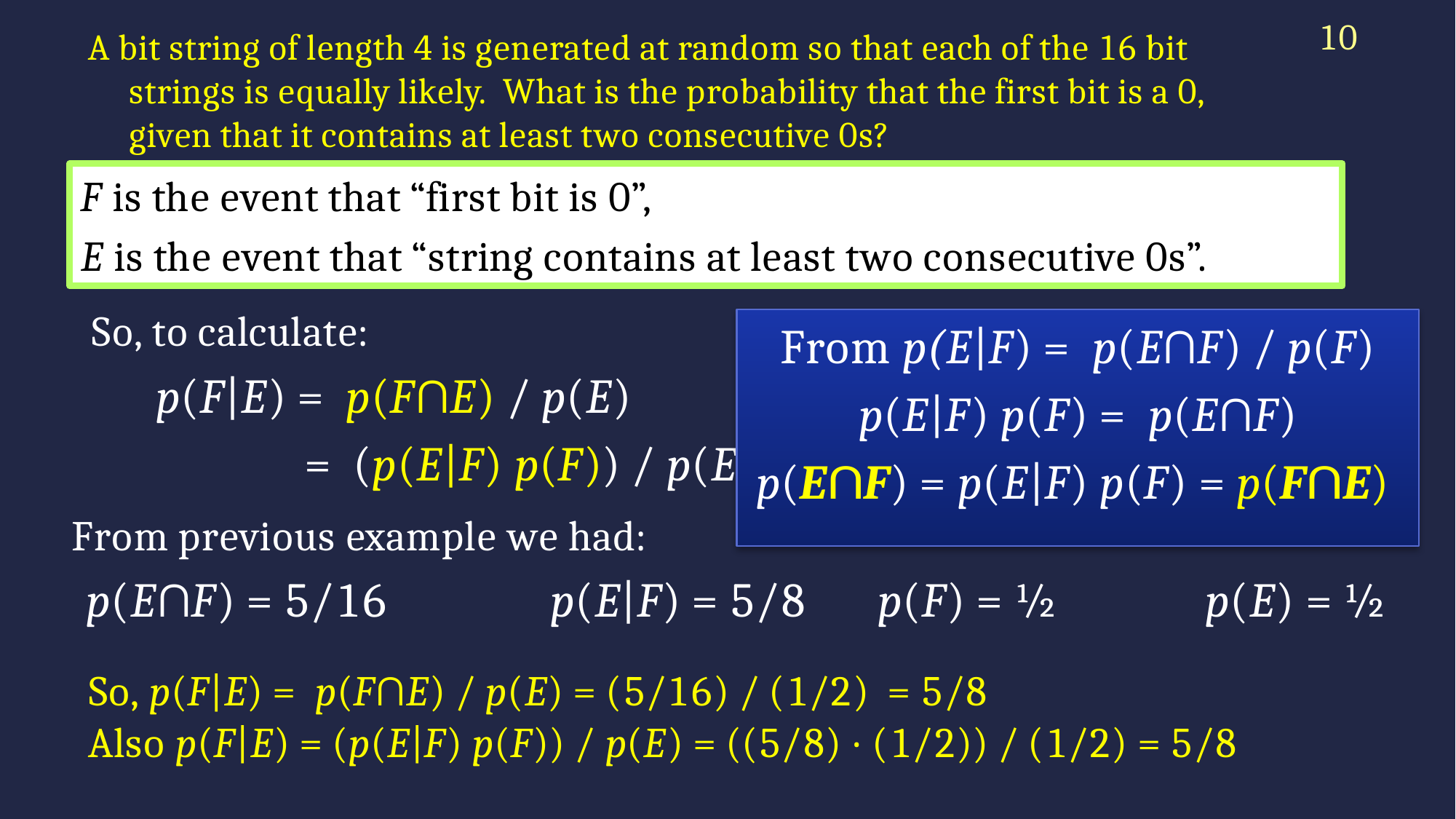

10
A bit string of length 4 is generated at random so that each of the 16 bit strings is equally likely.  What is the probability that the first bit is a 0, given that it contains at least two consecutive 0s?
F is the event that “first bit is 0”,
E is the event that “string contains at least two consecutive 0s”.
So, to calculate:
       p(F|E) =  p(F∩E) / p(E)
	 	      =  (p(E|F) p(F)) / p(E)
From p(E|F) =  p(E∩F) / p(F)
p(E|F) p(F) =  p(E∩F)
p(E∩F) = p(E|F) p(F) = p(F∩E)
From previous example we had:
  p(E∩F) = 5/16 		p(E|F) = 5/8	p(F) = ½		p(E) = ½
So, p(F|E) =  p(F∩E) / p(E) = (5/16) / (1/2)  = 5/8
Also p(F|E) = (p(E|F) p(F)) / p(E) = ((5/8) · (1/2)) / (1/2) = 5/8